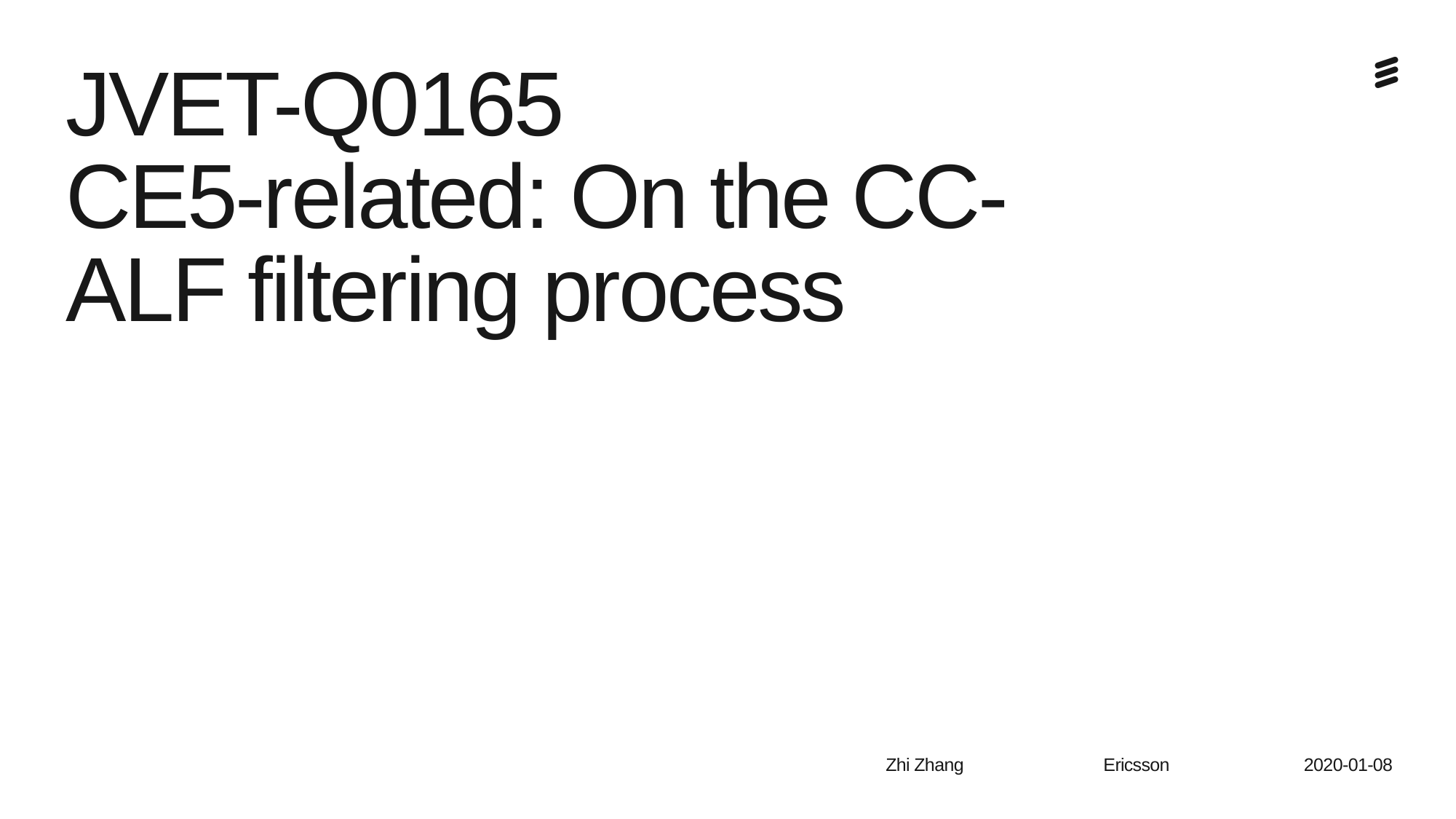

# JVET-Q0165 CE5-related: On the CC-ALF filtering process

Ericsson
2020-01-08
Zhi Zhang